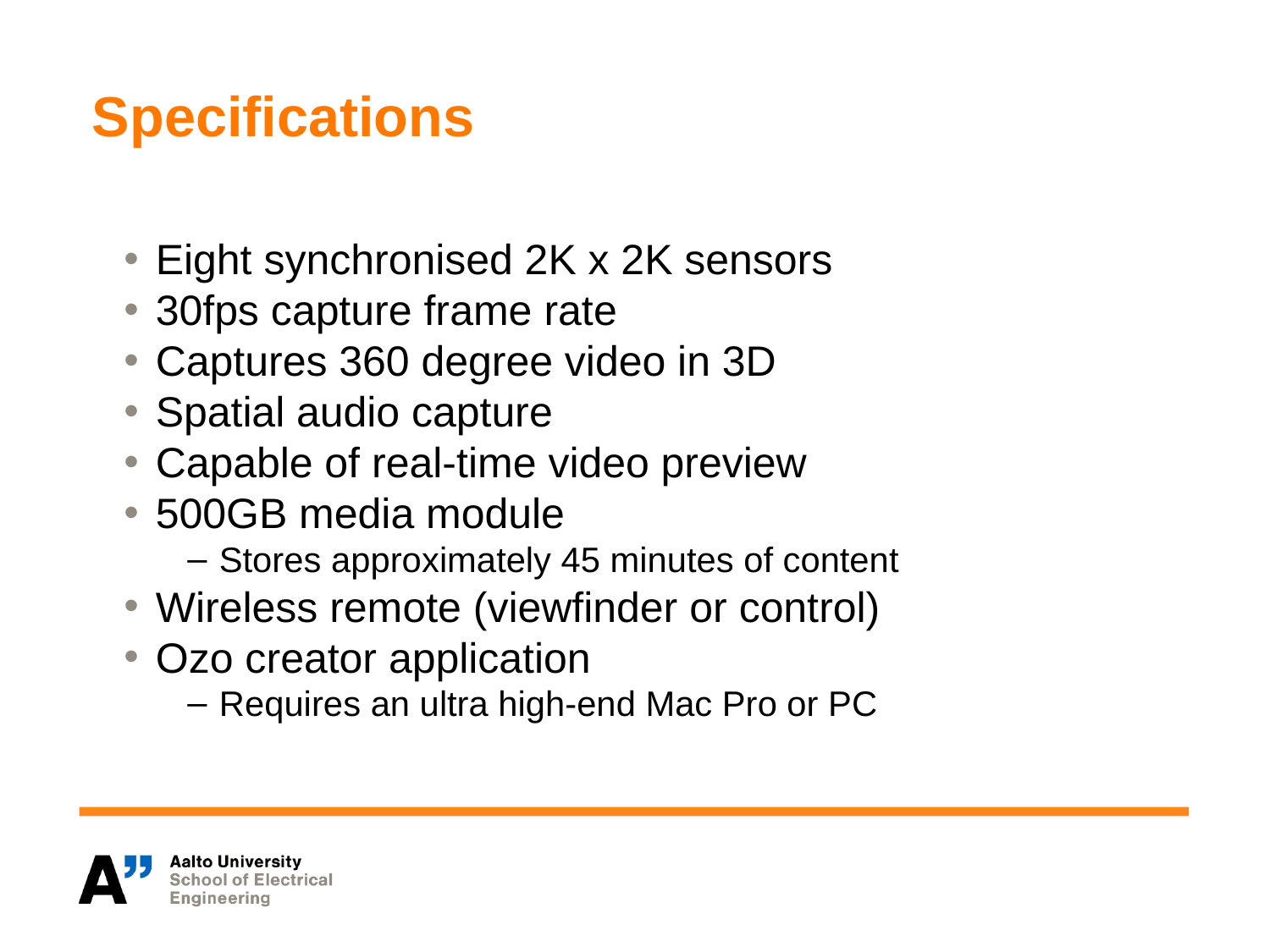

# Specifications
Eight synchronised 2K x 2K sensors
30fps capture frame rate
Captures 360 degree video in 3D
Spatial audio capture
Capable of real-time video preview
500GB media module
Stores approximately 45 minutes of content
Wireless remote (viewfinder or control)
Ozo creator application
Requires an ultra high-end Mac Pro or PC